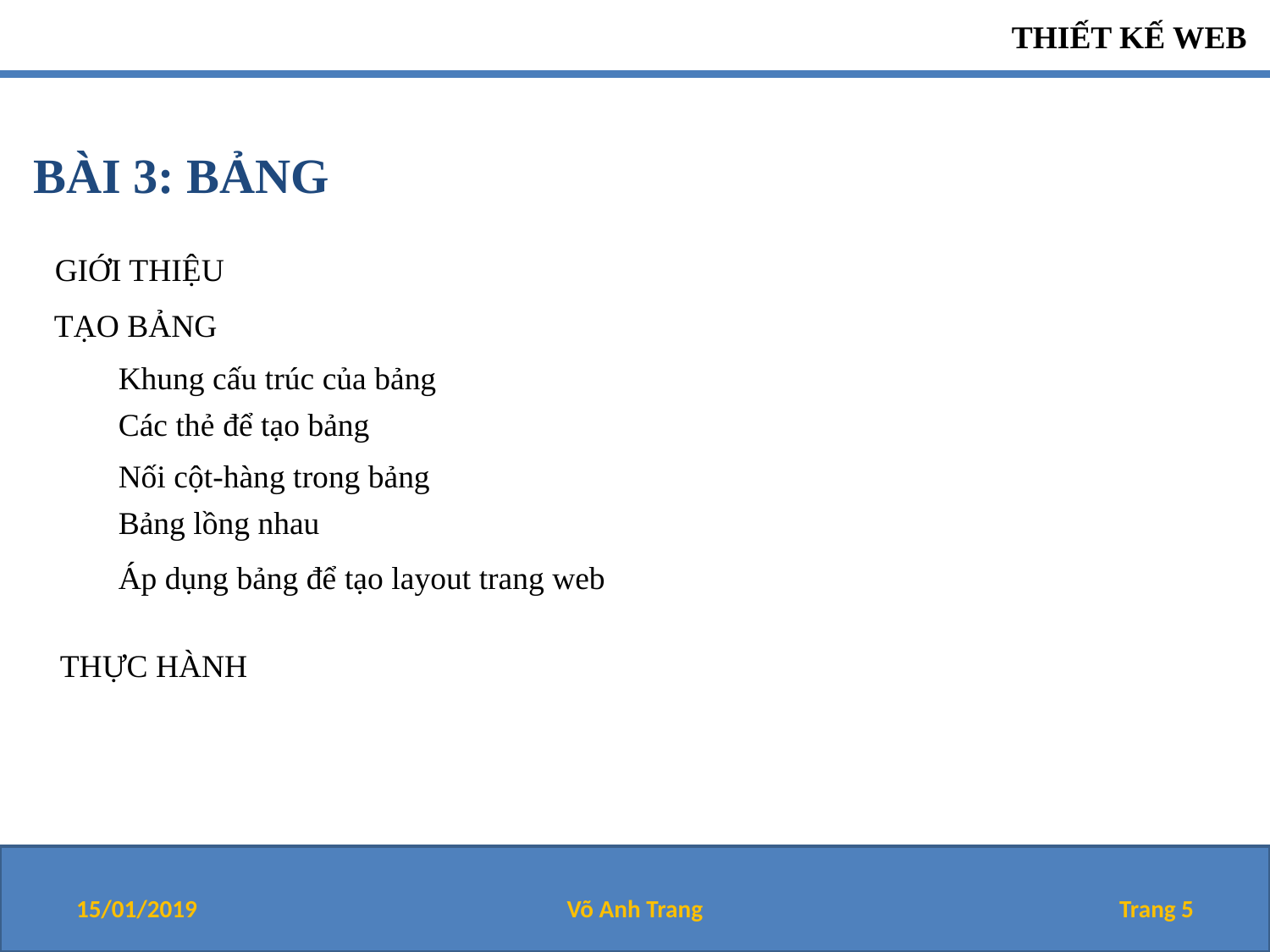

BÀI 3: BẢNG
GIỚI THIỆU
TẠO BẢNG
Khung cấu trúc của bảng
Các thẻ để tạo bảng
Nối cột-hàng trong bảng
Bảng lồng nhau
Áp dụng bảng để tạo layout trang web
THỰC HÀNH
15/01/2019
Võ Anh Trang
Trang 5